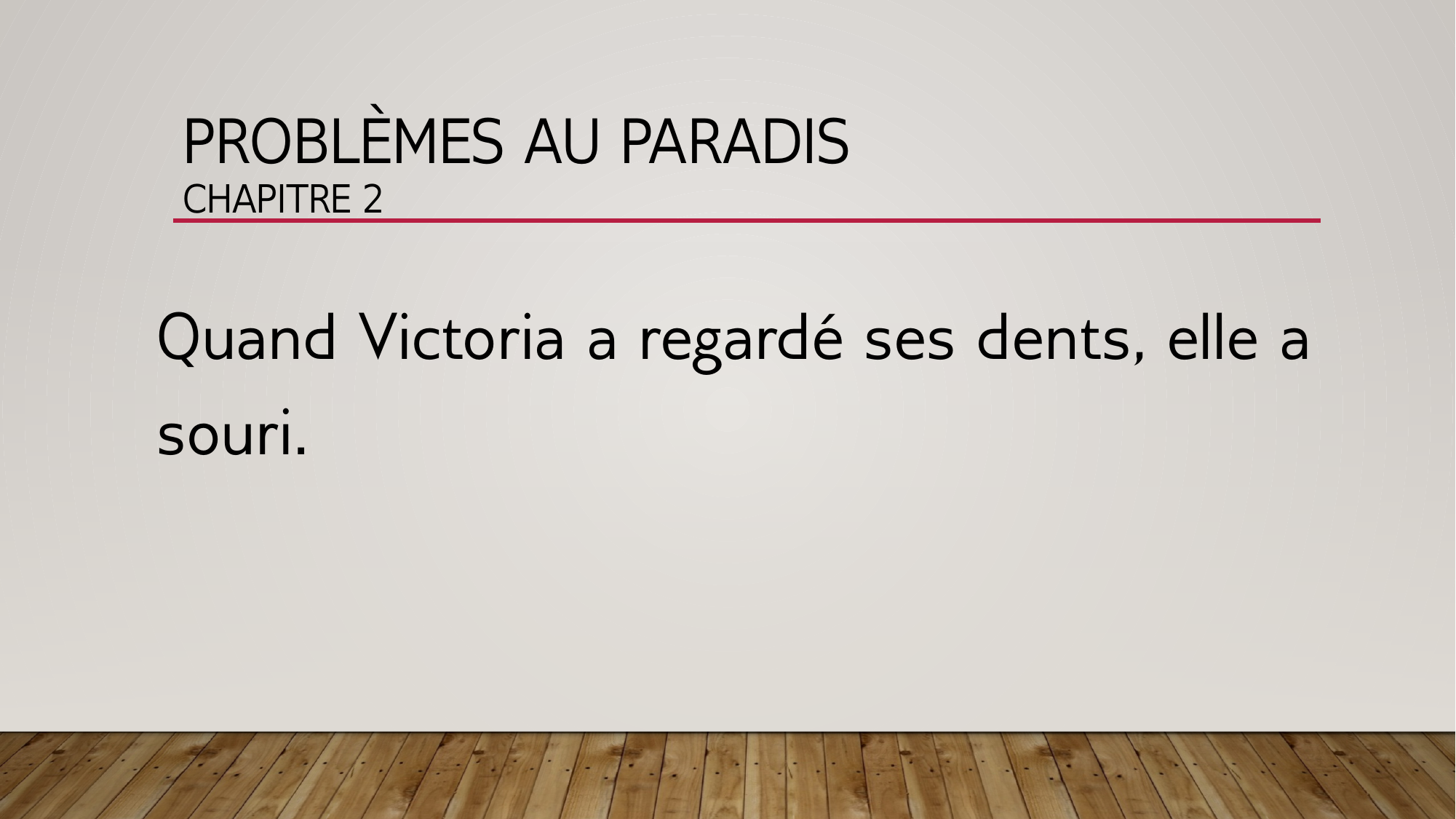

# Problèmes au paradis chapitre 2
Quand Victoria a regardé ses dents, elle a souri.